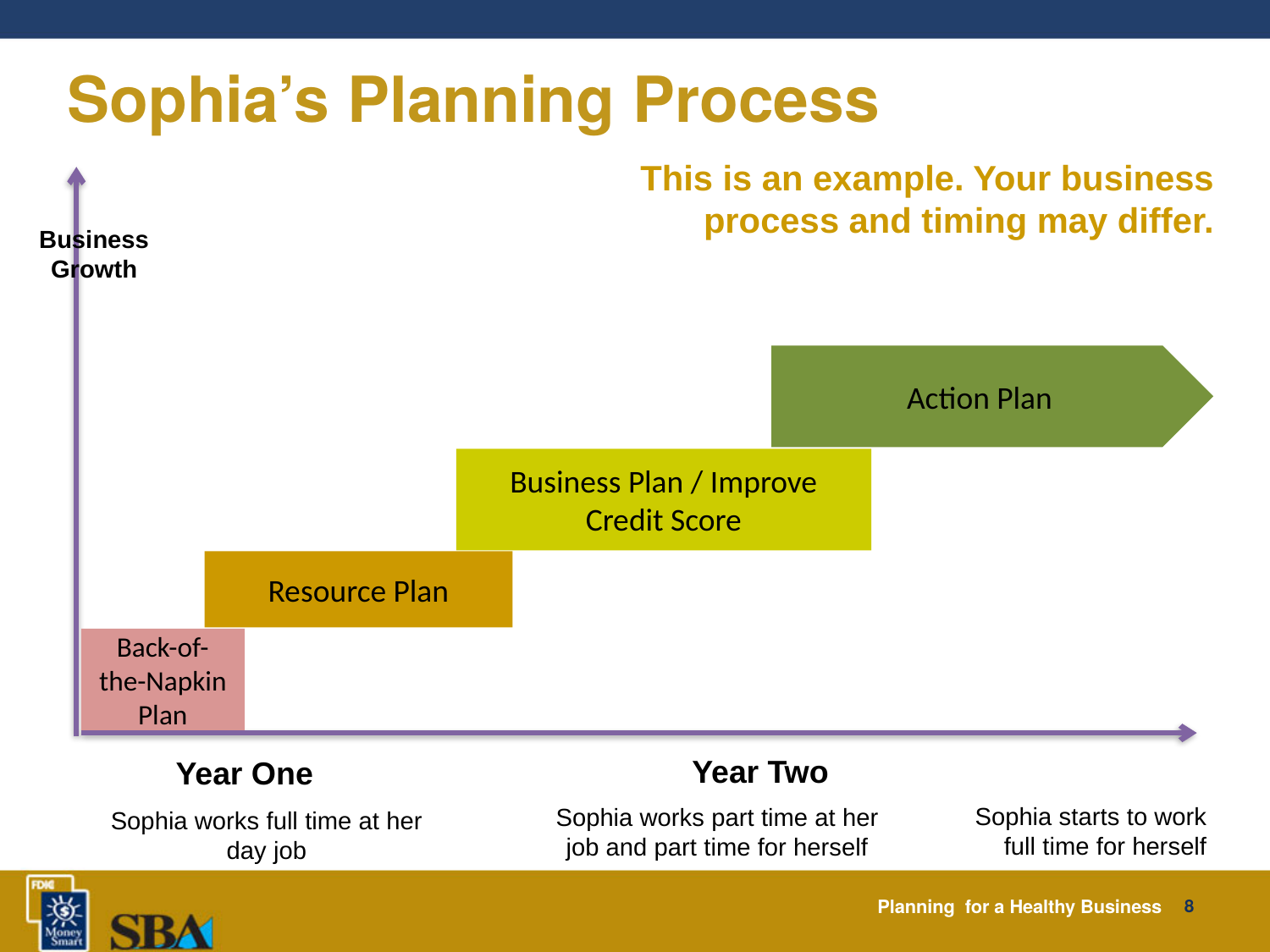

# Sophia’s Planning Process
This is an example. Your business process and timing may differ.
Business Growth
Action Plan
Business Plan / Improve Credit Score
Resource Plan
Back-of-the-Napkin Plan
Year Two
Year One
Sophia starts to work full time for herself
Sophia works part time at her job and part time for herself
Sophia works full time at her day job